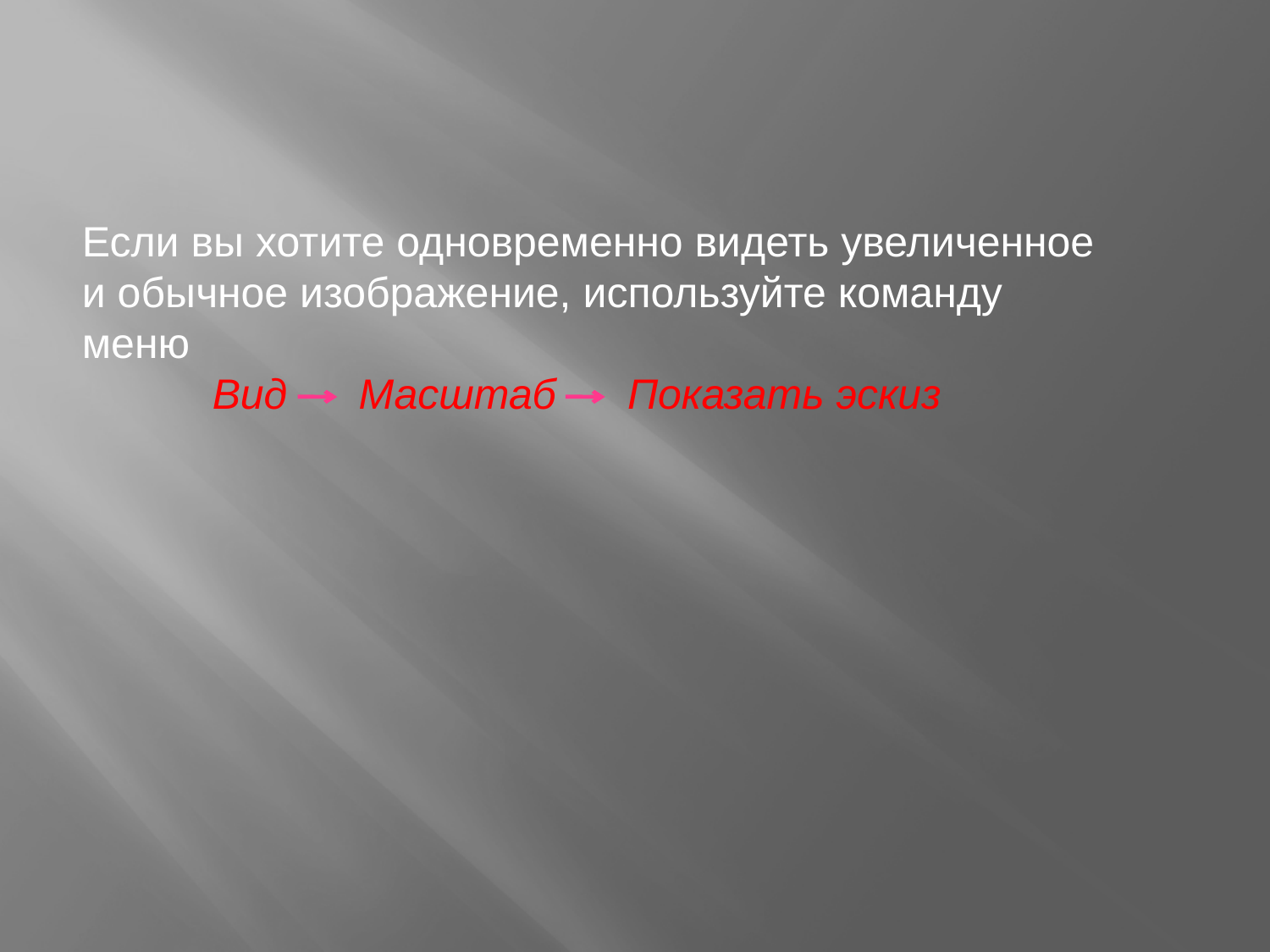

Если вы хотите одновременно видеть увеличенное и обычное изображение, используйте команду меню
           Вид      Масштаб      Показать эскиз